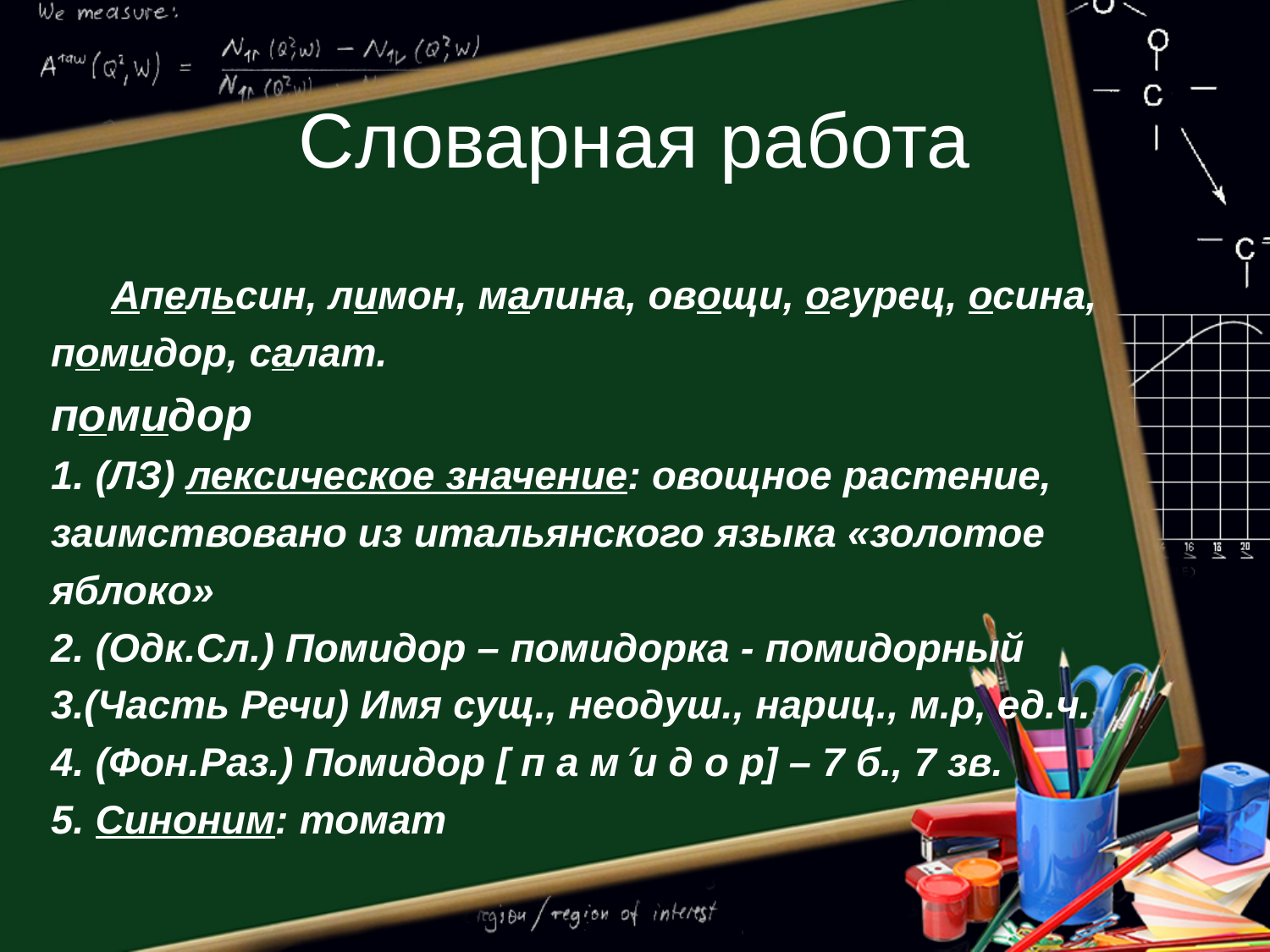

# Словарная работа
Апельсин, лимон, малина, овощи, огурец, осина, помидор, салат.
помидор
1. (ЛЗ) лексическое значение: овощное растение, заимствовано из итальянского языка «золотое яблоко»
2. (Одк.Сл.) Помидор – помидорка - помидорный
3.(Часть Речи) Имя сущ., неодуш., нариц., м.р, ед.ч.
4. (Фон.Раз.) Помидор [ п а м′и д о р] – 7 б., 7 зв.
5. Синоним: томат